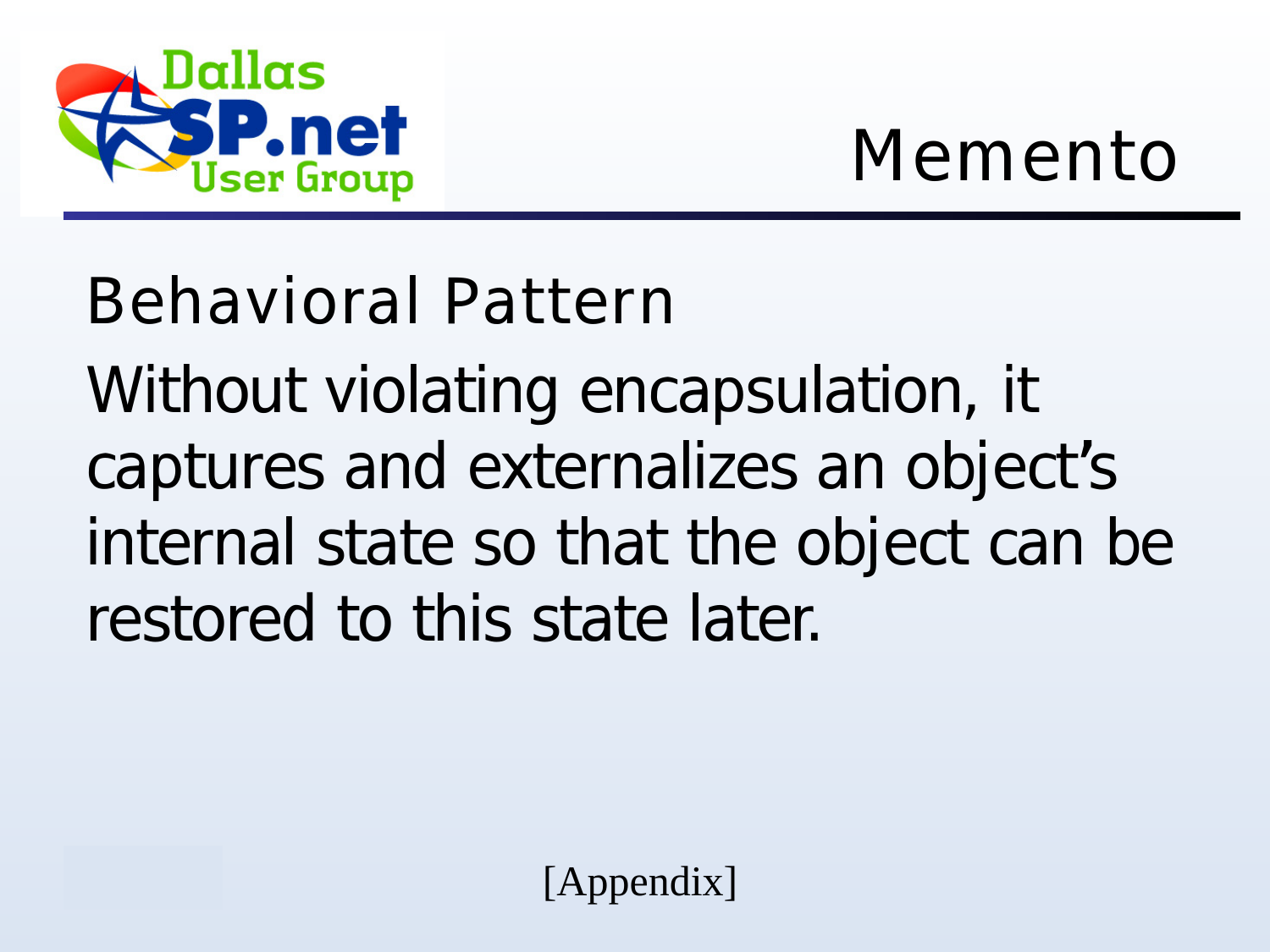

# Memento
Behavioral Pattern
Without violating encapsulation, it captures and externalizes an object’s internal state so that the object can be restored to this state later.

[Appendix]